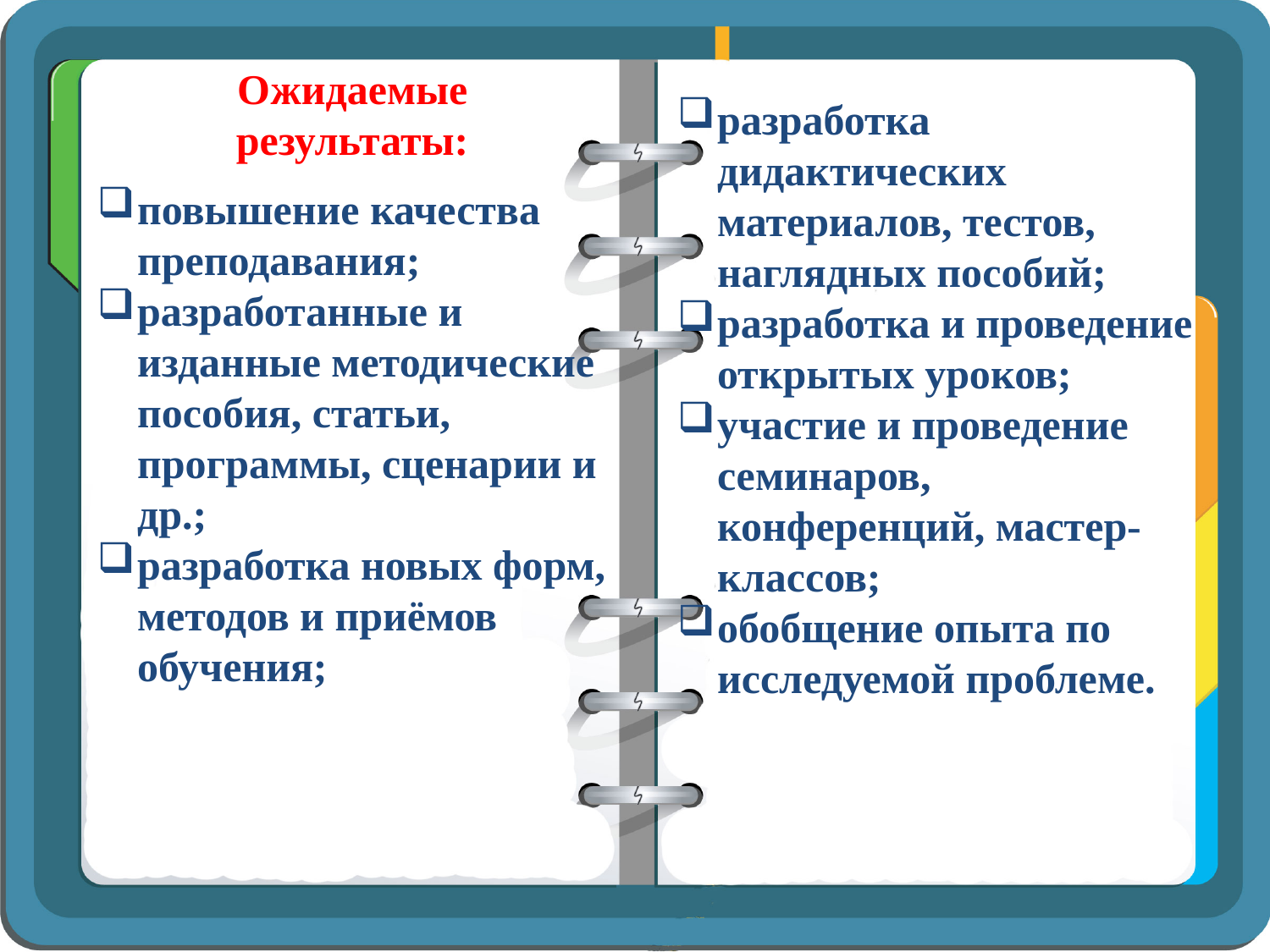

Ожидаемые результаты:
разработка дидактических материалов, тестов, наглядных пособий;
разработка и проведение открытых уроков;
участие и проведение семинаров, конференций, мастер-классов;
обобщение опыта по исследуемой проблеме.
повышение качества преподавания;
разработанные и изданные методические пособия, статьи, программы, сценарии и др.;
разработка новых форм, методов и приёмов обучения;